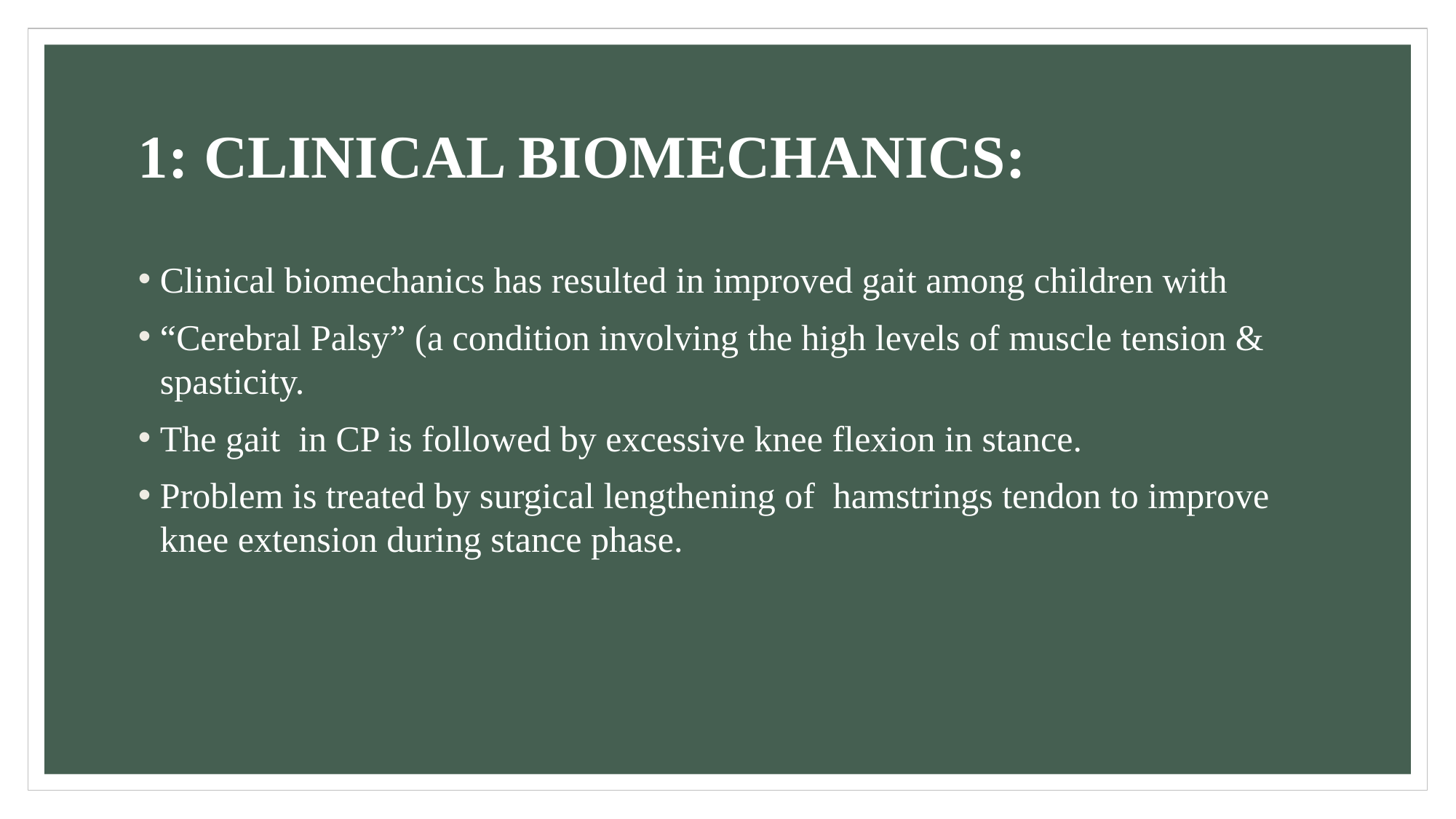

# 1: CLINICAL BIOMECHANICS:
Clinical biomechanics has resulted in improved gait among children with
“Cerebral Palsy” (a condition involving the high levels of muscle tension & spasticity.
The gait  in CP is followed by excessive knee flexion in stance.
Problem is treated by surgical lengthening of  hamstrings tendon to improve knee extension during stance phase.